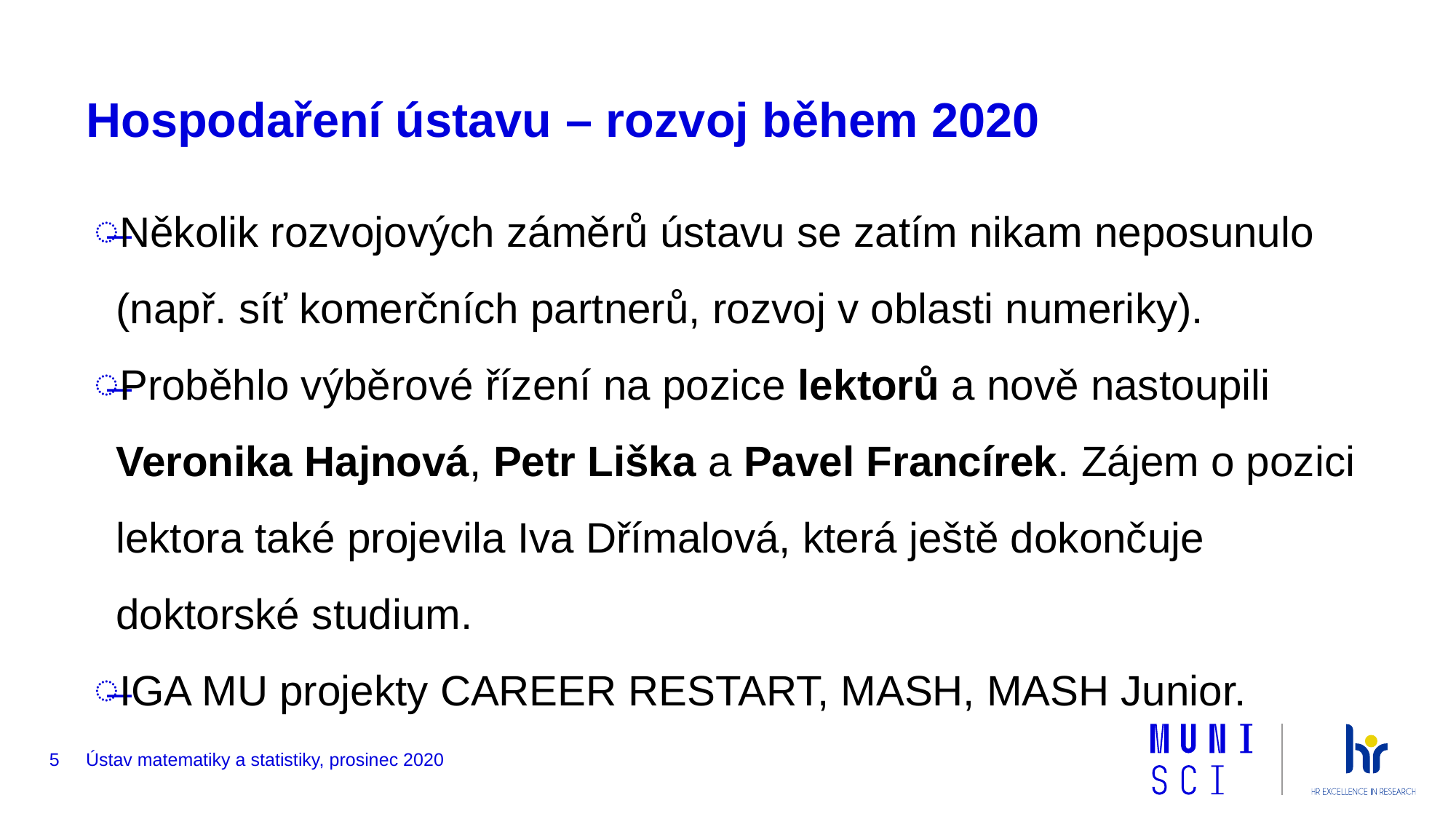

# Hospodaření ústavu – rozvoj během 2020
Několik rozvojových záměrů ústavu se zatím nikam neposunulo (např. síť komerčních partnerů, rozvoj v oblasti numeriky).
Proběhlo výběrové řízení na pozice lektorů a nově nastoupili Veronika Hajnová, Petr Liška a Pavel Francírek. Zájem o pozici lektora také projevila Iva Dřímalová, která ještě dokončuje doktorské studium.
IGA MU projekty CAREER RESTART, MASH, MASH Junior.
5
Ústav matematiky a statistiky, prosinec 2020